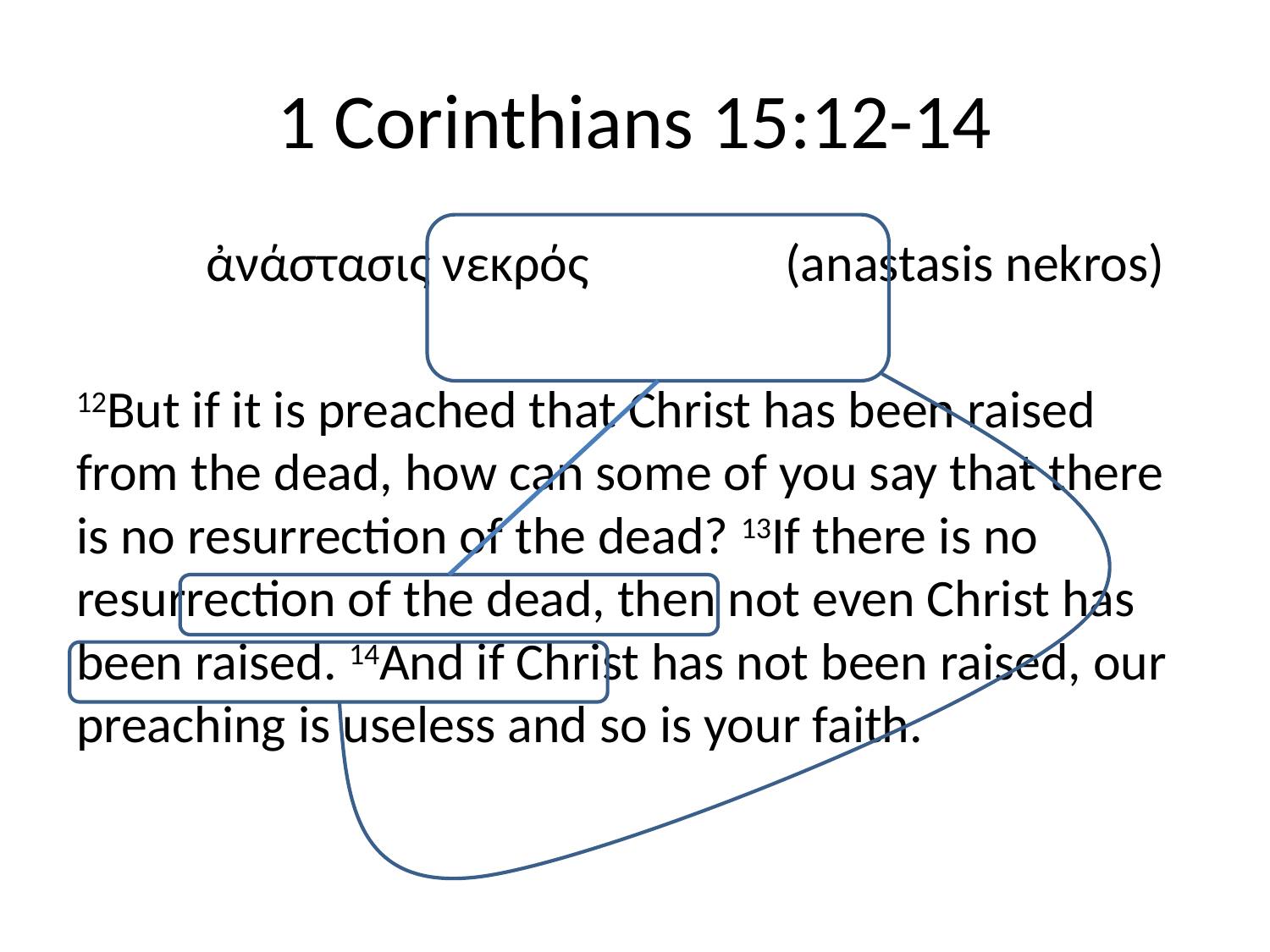

# 1 Corinthians 15:12-14

			 ἀνάστασις νεκρός					(anastasis nekros)

12But if it is preached that Christ has been raised from the dead, how can some of you say that there is no resurrection of the dead? 13If there is no resurrection of the dead, then not even Christ has been raised. 14And if Christ has not been raised, our preaching is useless and so is your faith.